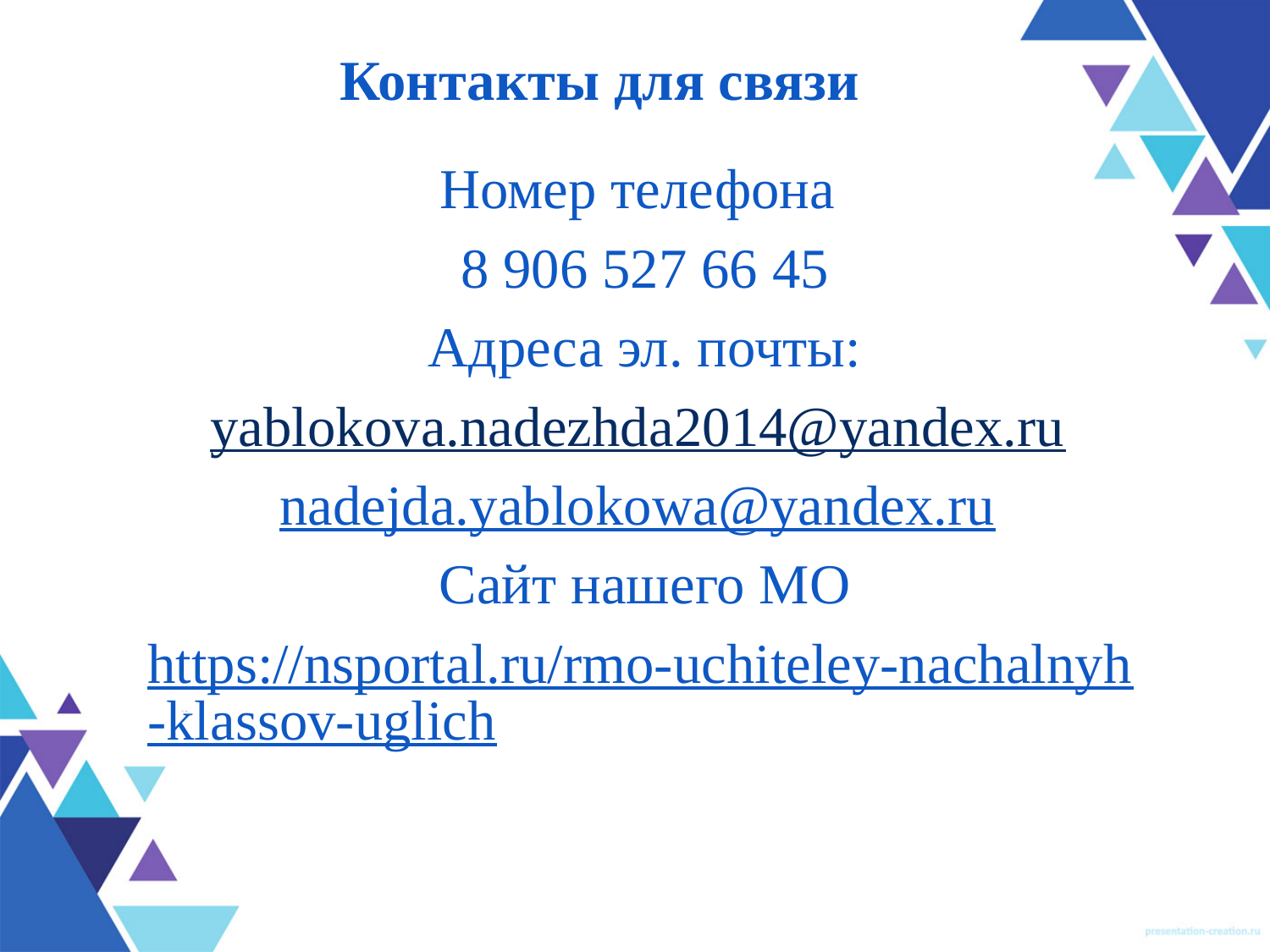

# Контакты для связи
Номер телефона
8 906 527 66 45
Адреса эл. почты:
yablokova.nadezhda2014@yandex.ru
nadejda.yablokowa@yandex.ru
Сайт нашего МО
https://nsportal.ru/rmo-uchiteley-nachalnyh-klassov-uglich